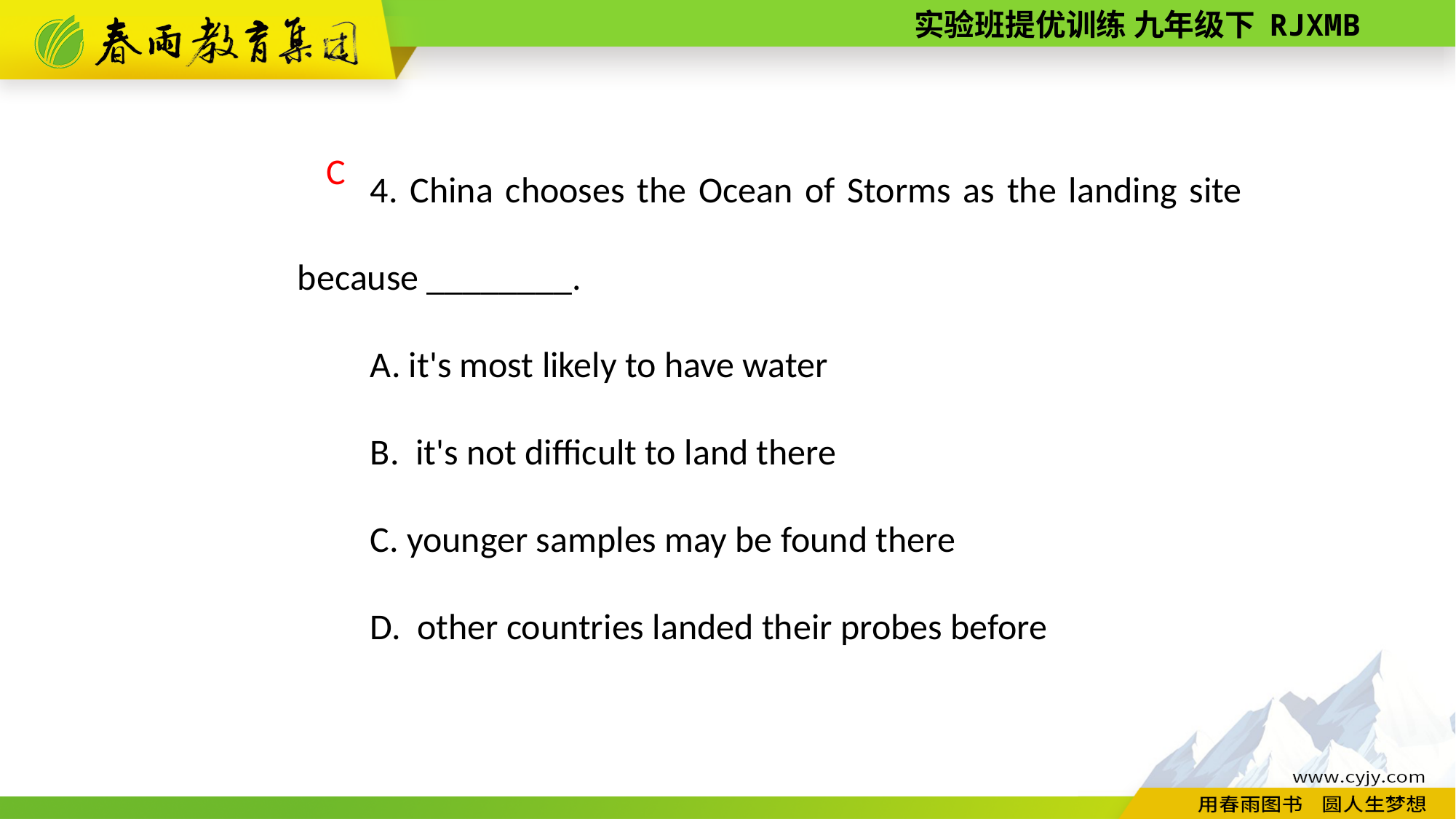

4. China chooses the Ocean of Storms as the landing site because ________.
A. it's most likely to have water
B.  it's not difficult to land there
C. younger samples may be found there
D.  other countries landed their probes before
C